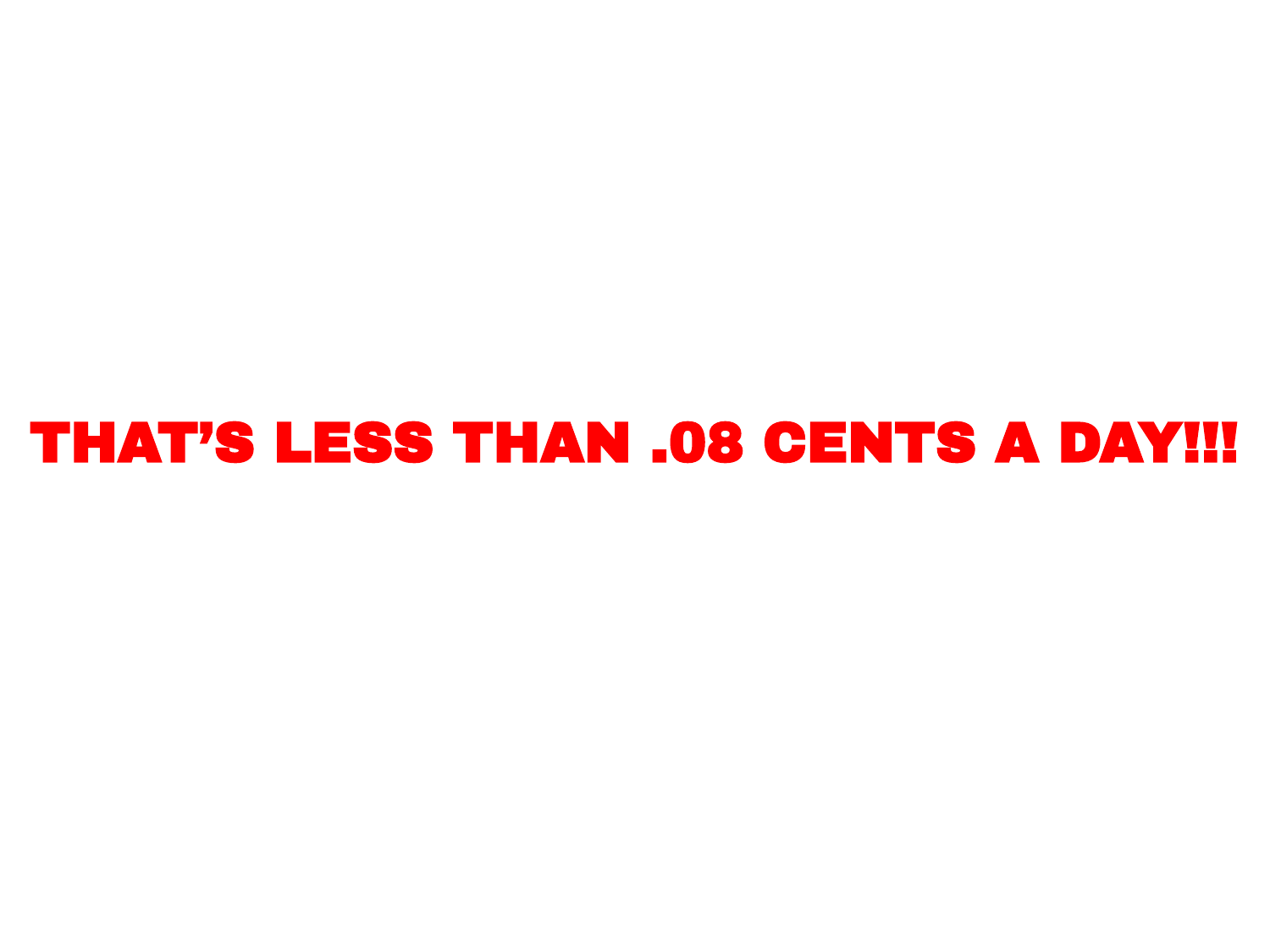

# THAT’S LESS THAN .08 CENTS A DAY!!!